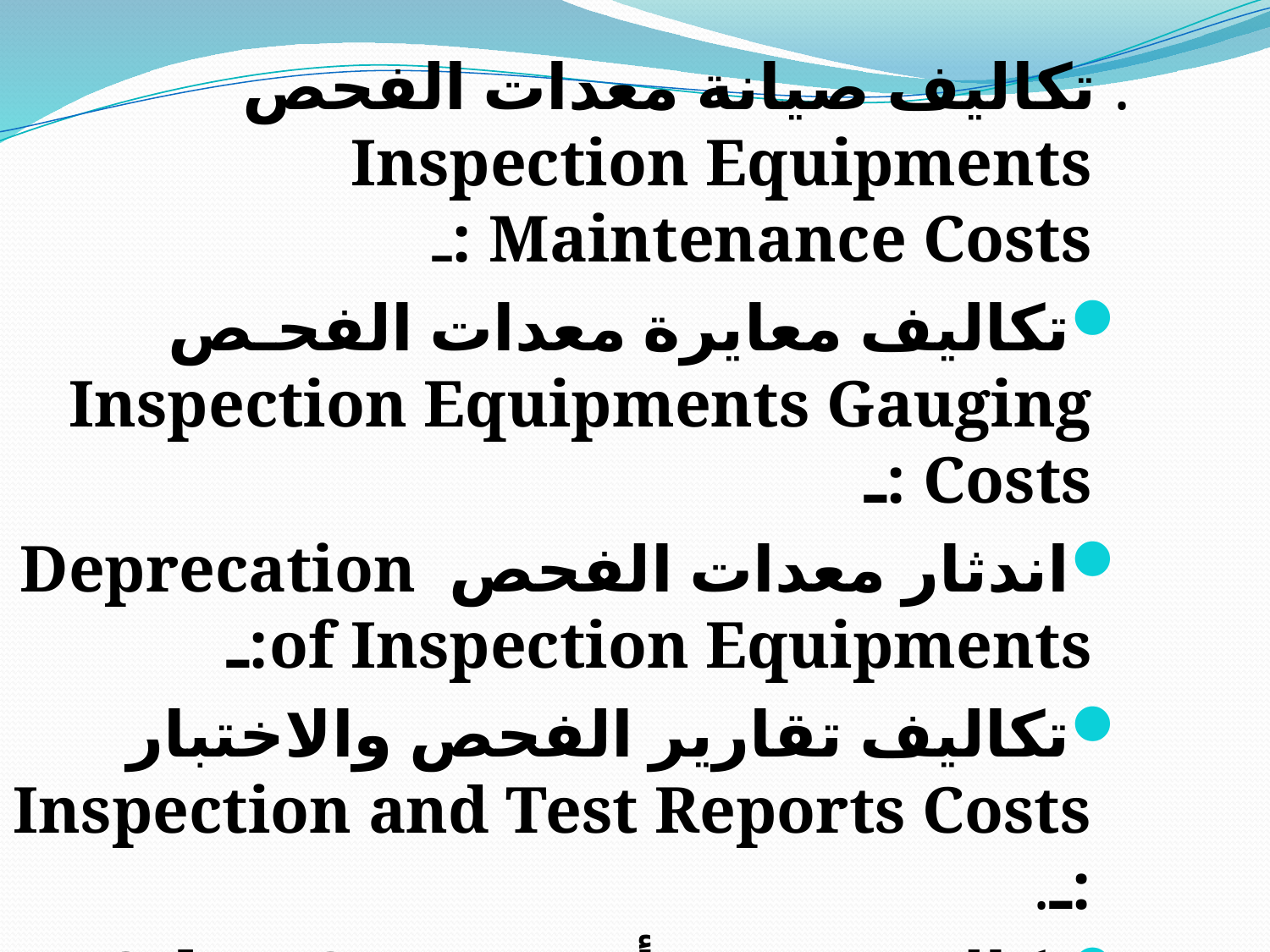

. تكاليف صيانة معدات الفحص Inspection Equipments Maintenance Costs :ـ
تكاليف معايرة معدات الفحـص Inspection Equipments Gauging Costs :ـ
اندثار معدات الفحص  Deprecation of Inspection Equipments:ـ
تكاليف تقارير الفحص والاختبار Inspection and Test Reports Costs :ـ.
تكاليف تقييم أخرى Other Costs :ـ
تكاليف الفحص والاختبار Inspection and Testing Costs :ـ